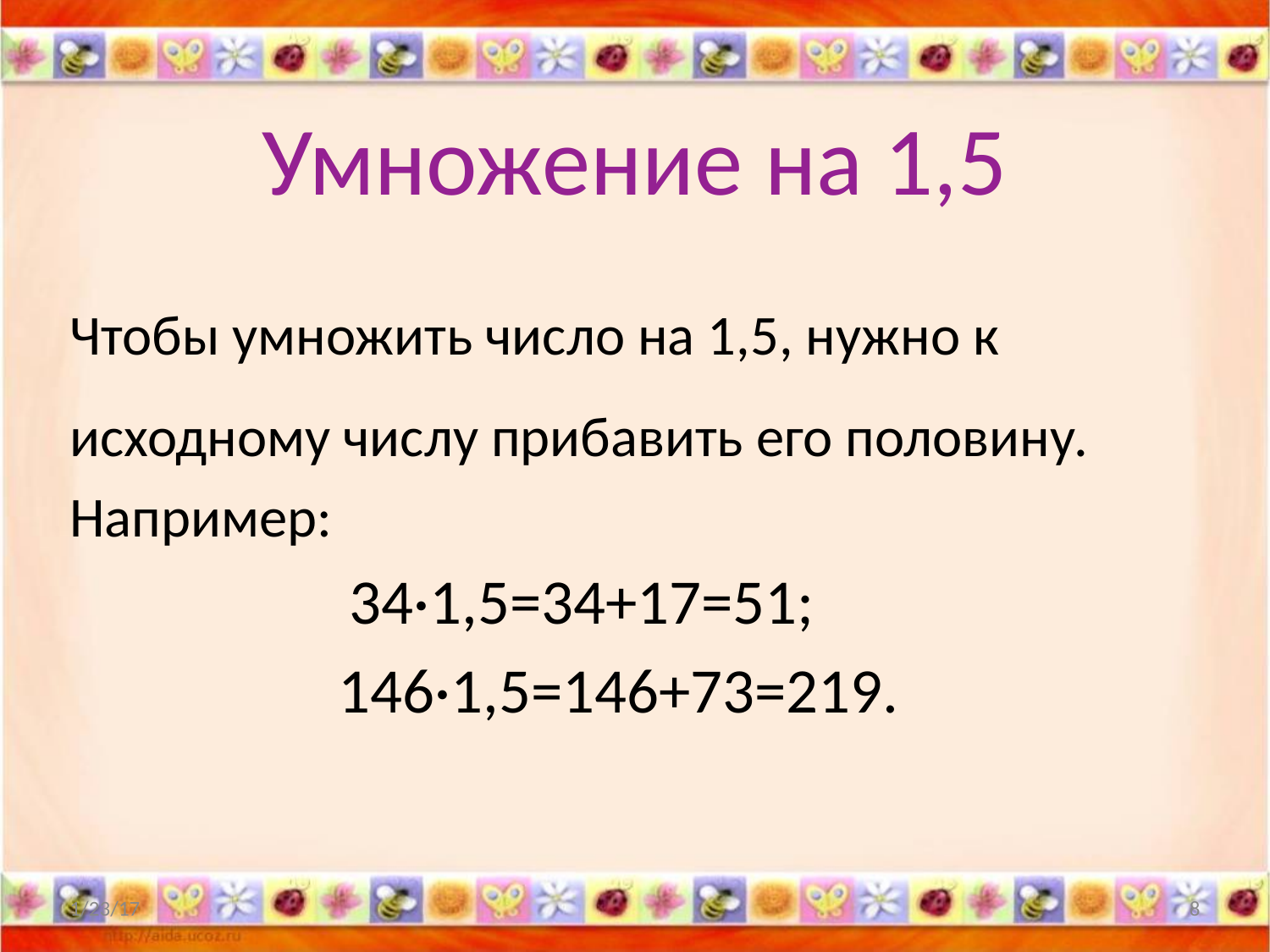

Умножение на 1,5

Чтобы умножить число на 1,5, нужно к исходному числу прибавить его половину.
Например:
  34·1,5=34+17=51;
 146·1,5=146+73=219.
1/23/17
8